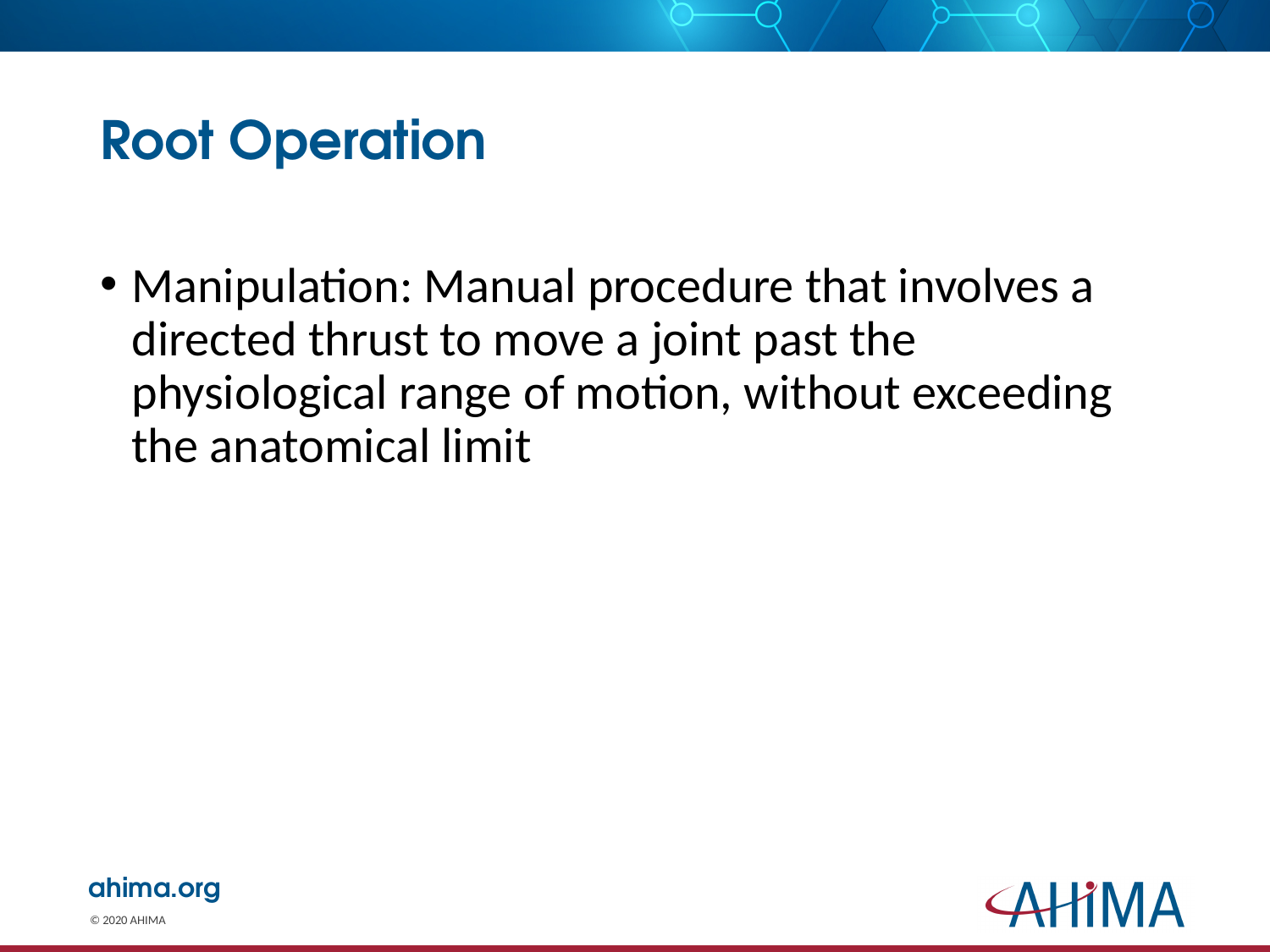

# Root Operation
Manipulation: Manual procedure that involves a directed thrust to move a joint past the physiological range of motion, without exceeding the anatomical limit